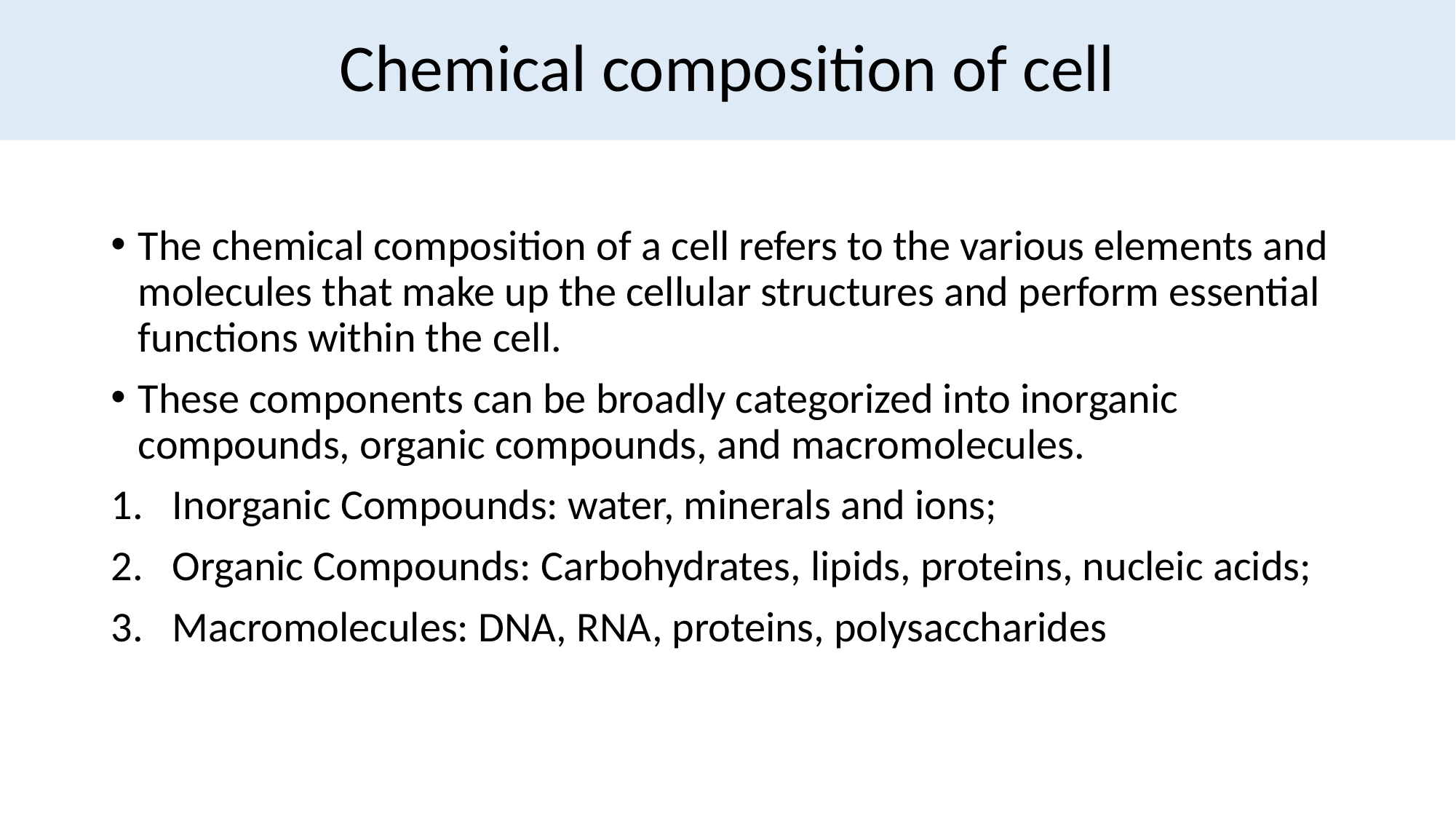

# Chemical composition of cell
The chemical composition of a cell refers to the various elements and molecules that make up the cellular structures and perform essential functions within the cell.
These components can be broadly categorized into inorganic compounds, organic compounds, and macromolecules.
Inorganic Compounds: water, minerals and ions;
Organic Compounds: Carbohydrates, lipids, proteins, nucleic acids;
Macromolecules: DNA, RNA, proteins, polysaccharides